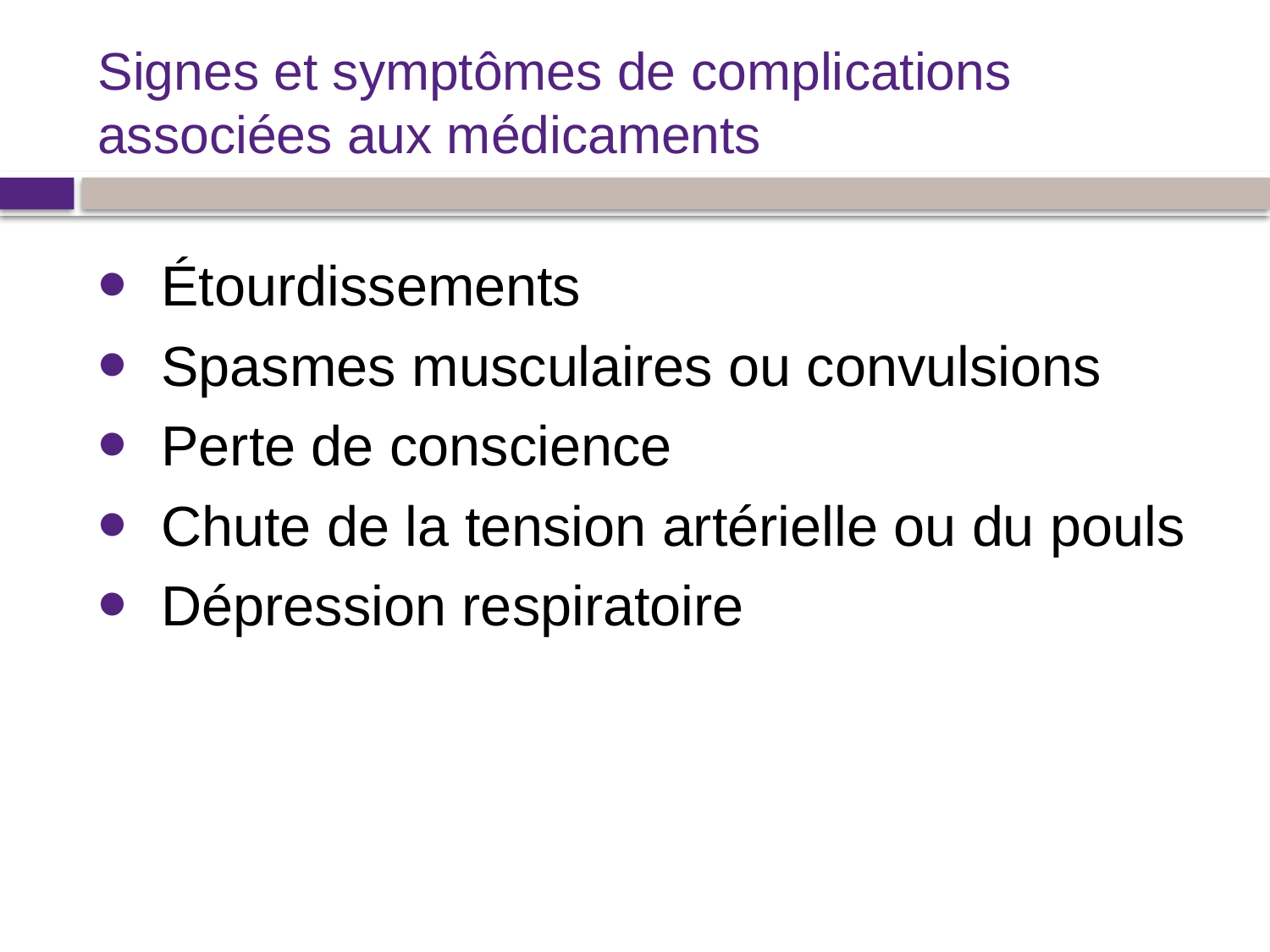

# Signes et symptômes de complications associées aux médicaments
Étourdissements
Spasmes musculaires ou convulsions
Perte de conscience
Chute de la tension artérielle ou du pouls
Dépression respiratoire